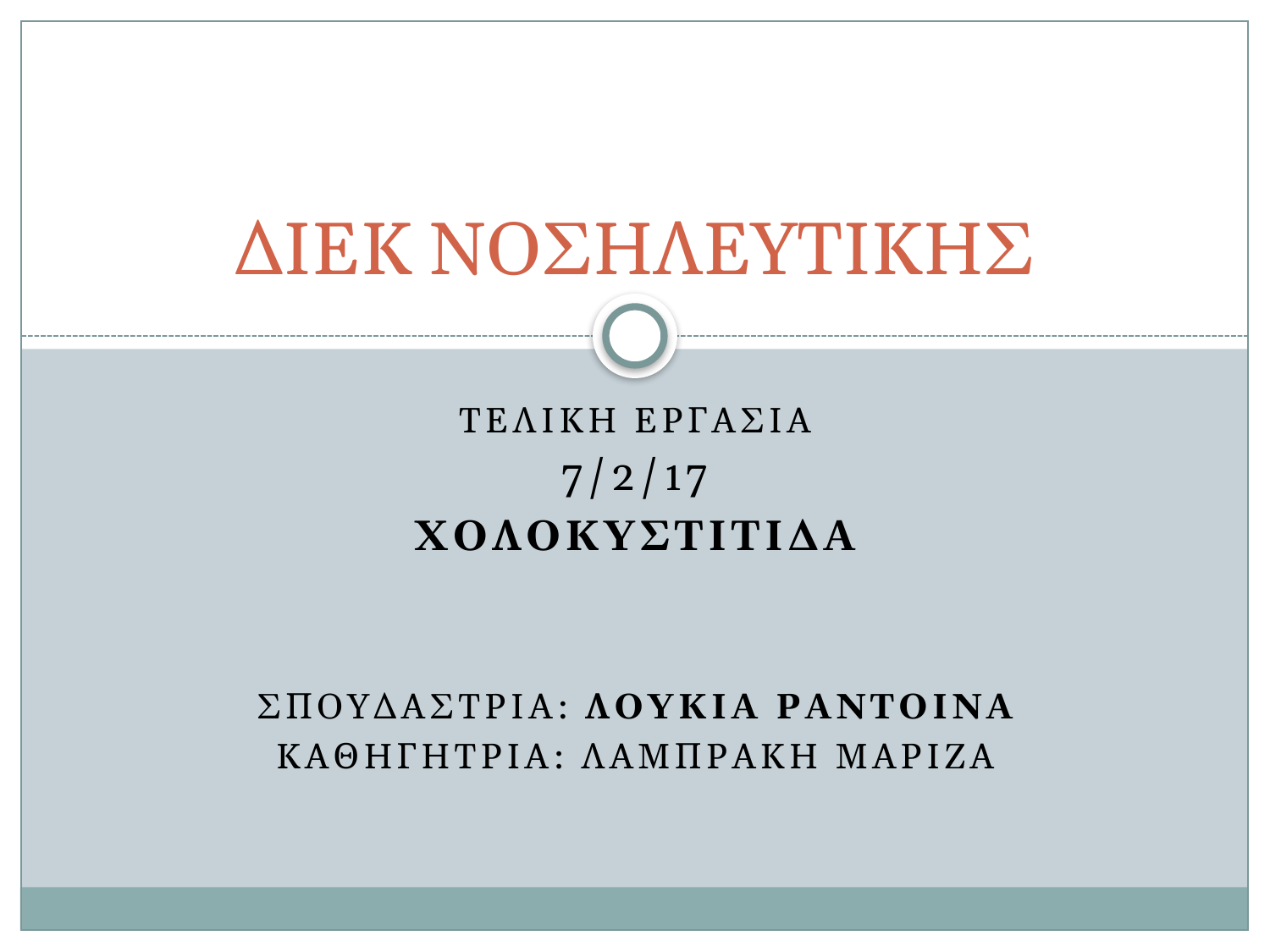

# ΔΙΕΚ ΝΟΣΗΛΕΥΤΙΚΗΣ
ΤΕΛΙΚΗ ΕΡΓΑΣΙΑ
7/2/17
Χολοκυστιτιδα

Σπουδαστρια: ΛΟΥΚΙΑ ΡΑΝΤΟΙΝα
Καθηγητρια: λαμπρακη μαριζα